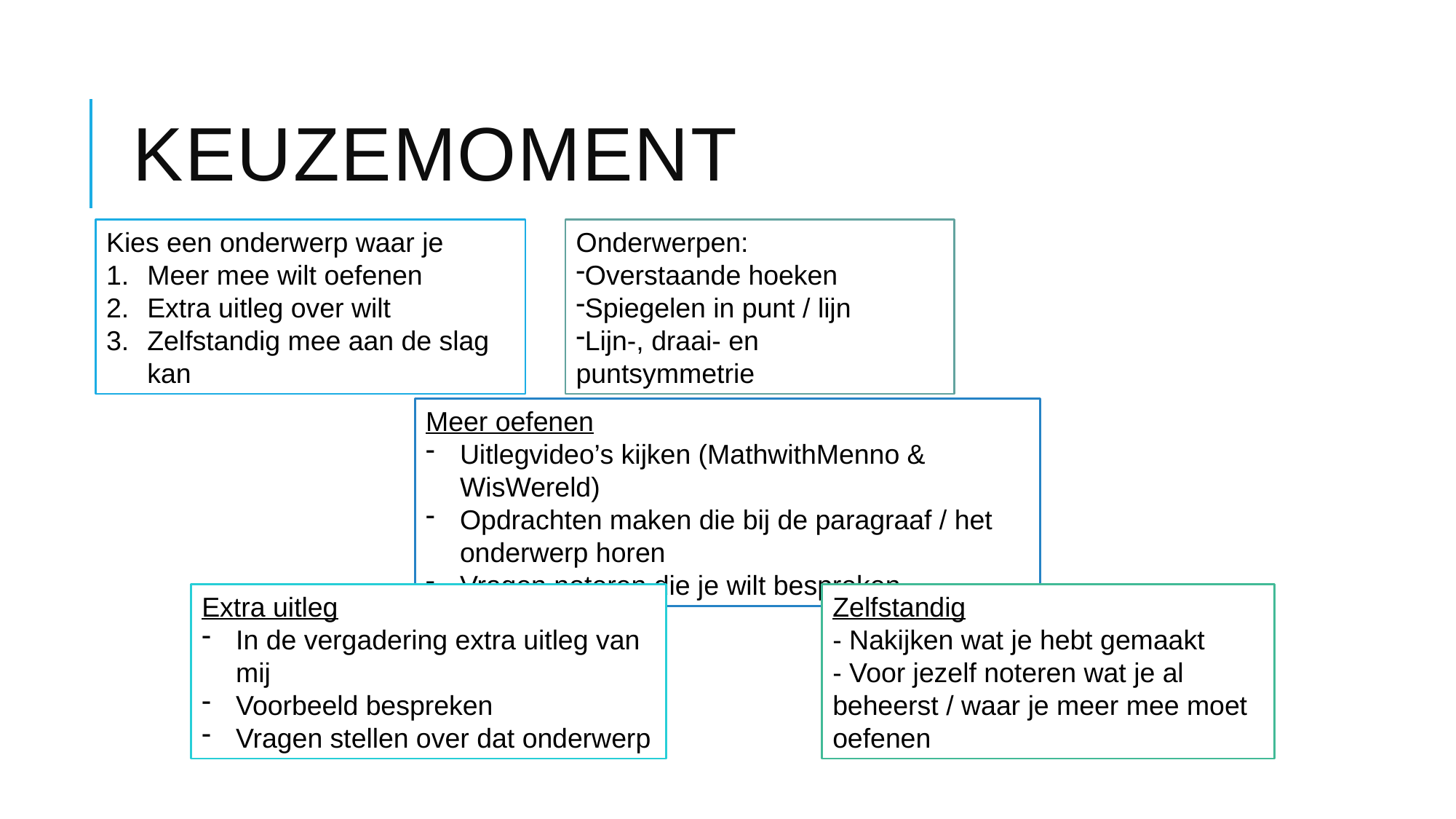

# Keuzemoment
Kies een onderwerp waar je
Meer mee wilt oefenen
Extra uitleg over wilt
Zelfstandig mee aan de slag kan
Onderwerpen:
Overstaande hoeken
Spiegelen in punt / lijn
Lijn-, draai- en puntsymmetrie
Meer oefenen
Uitlegvideo’s kijken (MathwithMenno & WisWereld)
Opdrachten maken die bij de paragraaf / het onderwerp horen
Vragen noteren die je wilt bespreken
Zelfstandig
- Nakijken wat je hebt gemaakt
- Voor jezelf noteren wat je al beheerst / waar je meer mee moet oefenen
Extra uitleg
In de vergadering extra uitleg van mij
Voorbeeld bespreken
Vragen stellen over dat onderwerp